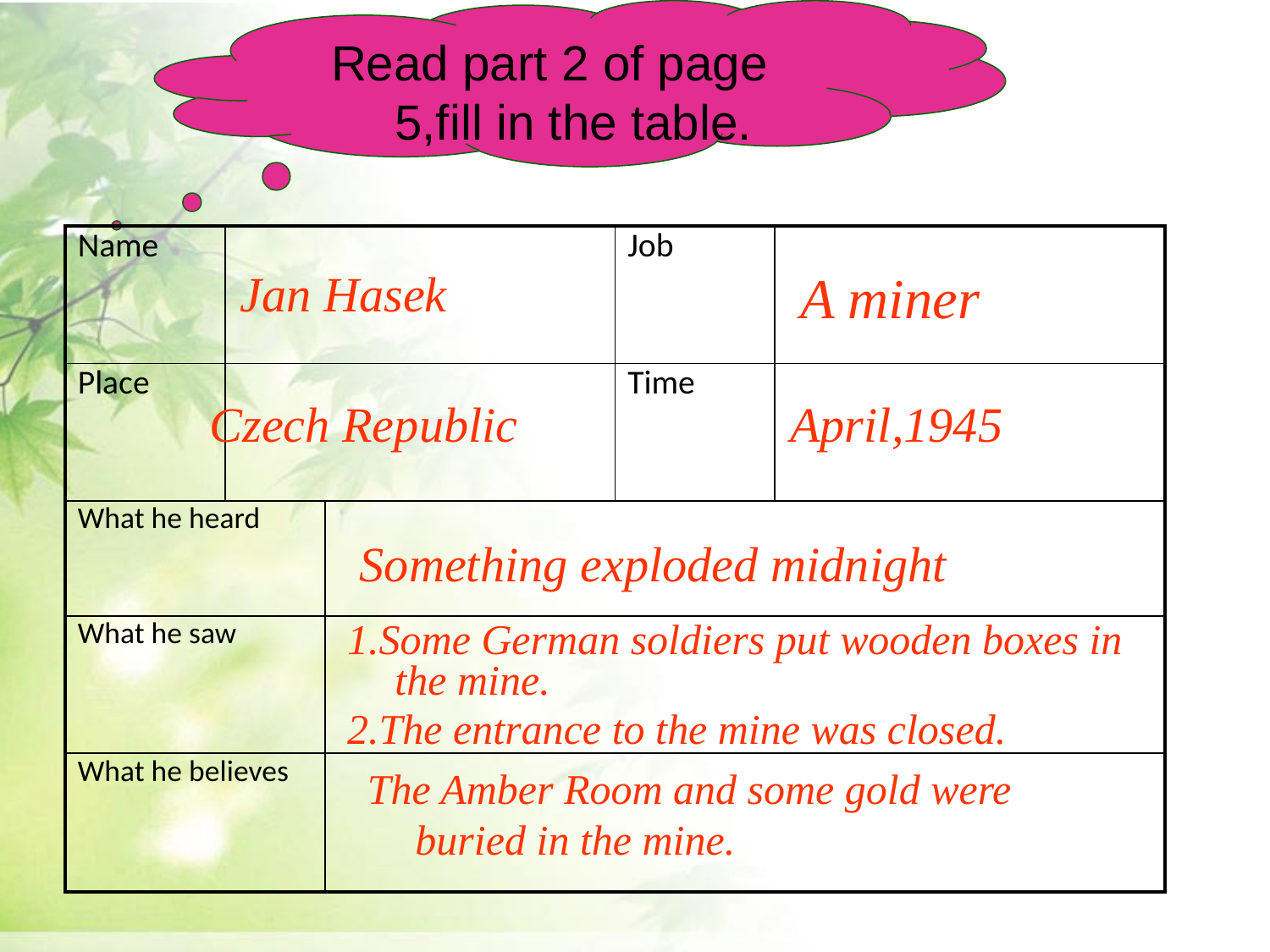

Read part 2 of page 5,fill in the table.
| Name |  |  | Job |  |
| --- | --- | --- | --- | --- |
| Place |  |  | Time |  |
| What he heard |  |  |  |  |
| What he saw |  |  |  |  |
| What he believes |  |  |  |  |
Jan Hasek
A miner
Czech Republic
April,1945
Something exploded midnight
1.Some German soldiers put wooden boxes in the mine.
2.The entrance to the mine was closed.
The Amber Room and some gold were buried in the mine.